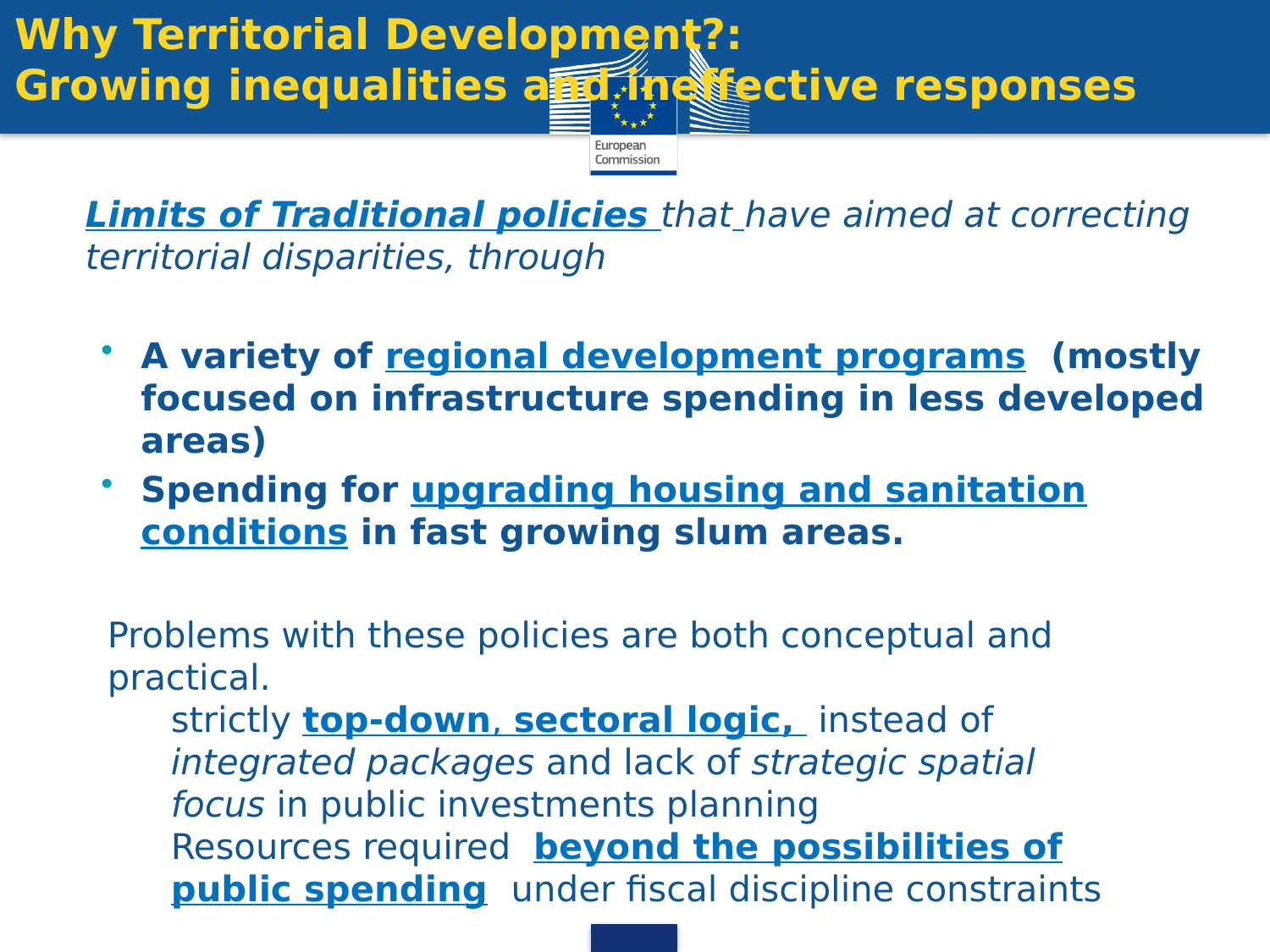

Why Territorial Development?:
Growing inequalities and ineffective responses
#

Limits of Traditional policies that have aimed at correcting territorial disparities, through

A variety of regional development programs  (mostly focused on infrastructure spending in less developed areas)
Spending for upgrading housing and sanitation conditions in fast growing slum areas.

Problems with these policies are both conceptual and practical.
strictly top-down, sectoral logic,  instead of integrated packages and lack of strategic spatial focus in public investments planning
Resources required  beyond the possibilities of public spending  under fiscal discipline constraints